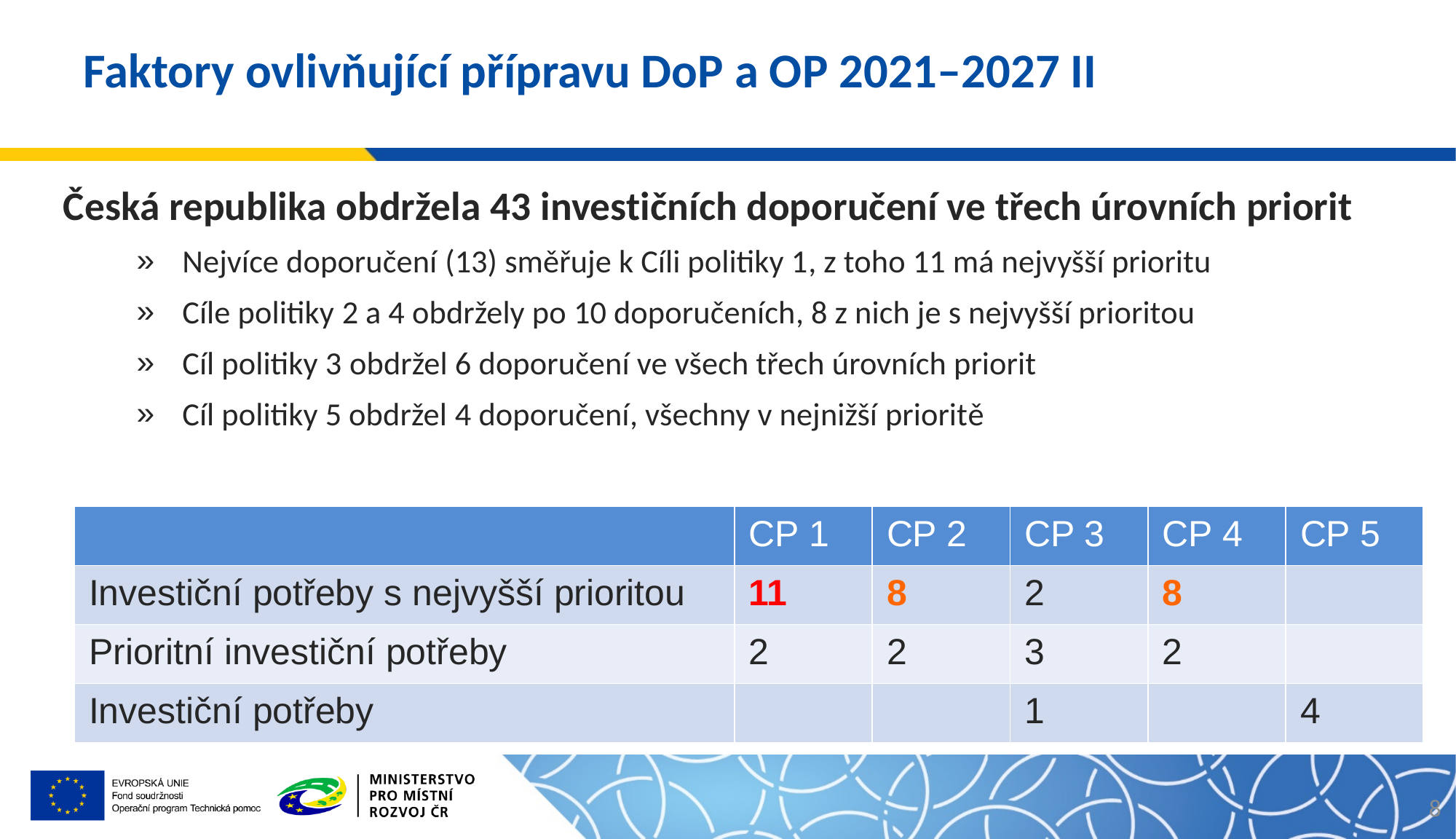

# Faktory ovlivňující přípravu DoP a OP 2021–2027 II
Česká republika obdržela 43 investičních doporučení ve třech úrovních priorit
Nejvíce doporučení (13) směřuje k Cíli politiky 1, z toho 11 má nejvyšší prioritu
Cíle politiky 2 a 4 obdržely po 10 doporučeních, 8 z nich je s nejvyšší prioritou
Cíl politiky 3 obdržel 6 doporučení ve všech třech úrovních priorit
Cíl politiky 5 obdržel 4 doporučení, všechny v nejnižší prioritě
|  | CP 1 | CP 2 | CP 3 | CP 4 | CP 5 |
| --- | --- | --- | --- | --- | --- |
| Investiční potřeby s nejvyšší prioritou | 11 | 8 | 2 | 8 |  |
| Prioritní investiční potřeby | 2 | 2 | 3 | 2 |  |
| Investiční potřeby |  |  | 1 |  | 4 |
8
8